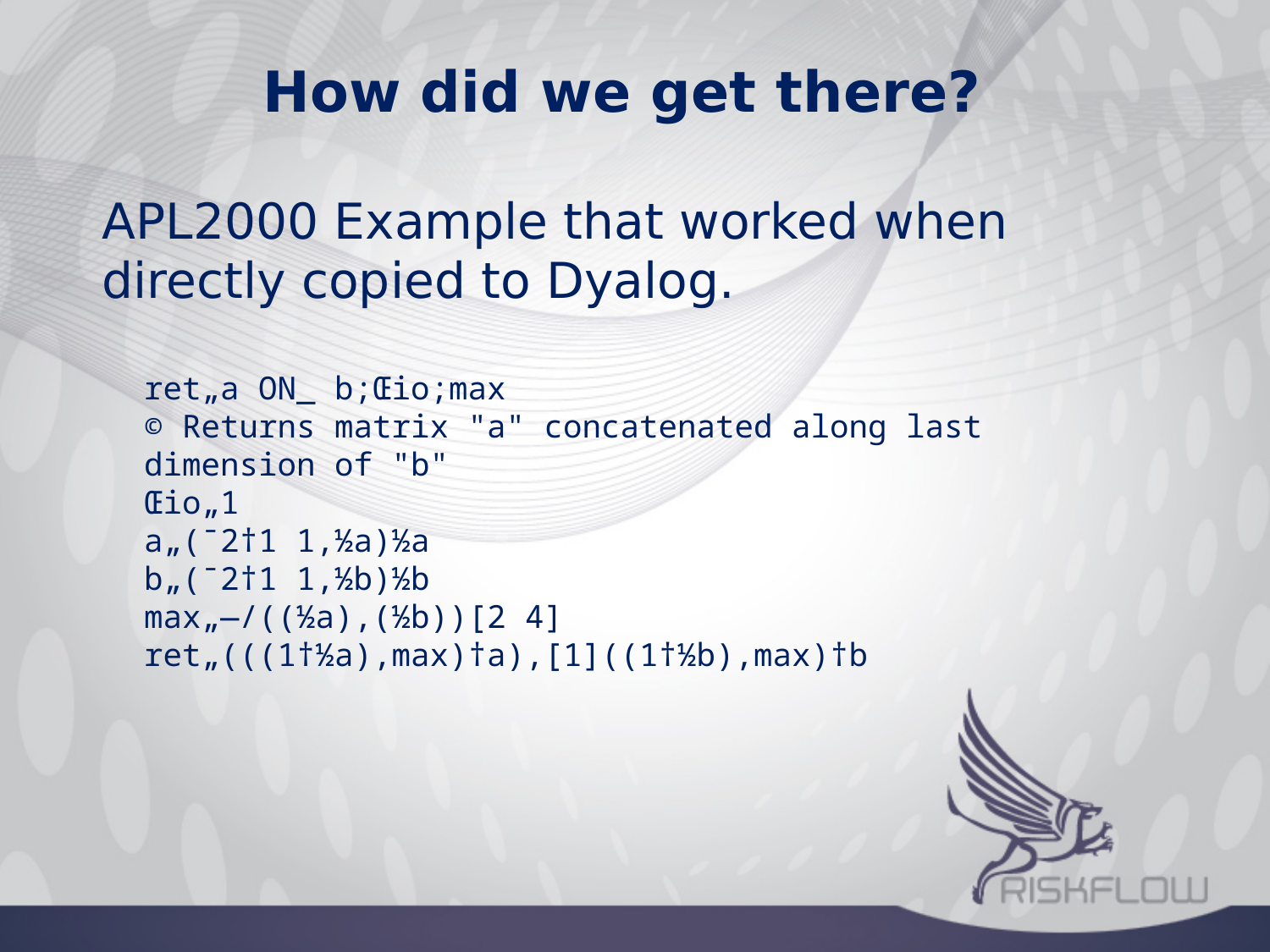

How did we get there?
APL2000 Example that worked when directly copied to Dyalog.
ret„a ON_ b;Œio;max
© Returns matrix "a" concatenated along last dimension of "b"
Œio„1
a„(¯2†1 1,½a)½a
b„(¯2†1 1,½b)½b
max„—/((½a),(½b))[2 4]
ret„(((1†½a),max)†a),[1]((1†½b),max)†b